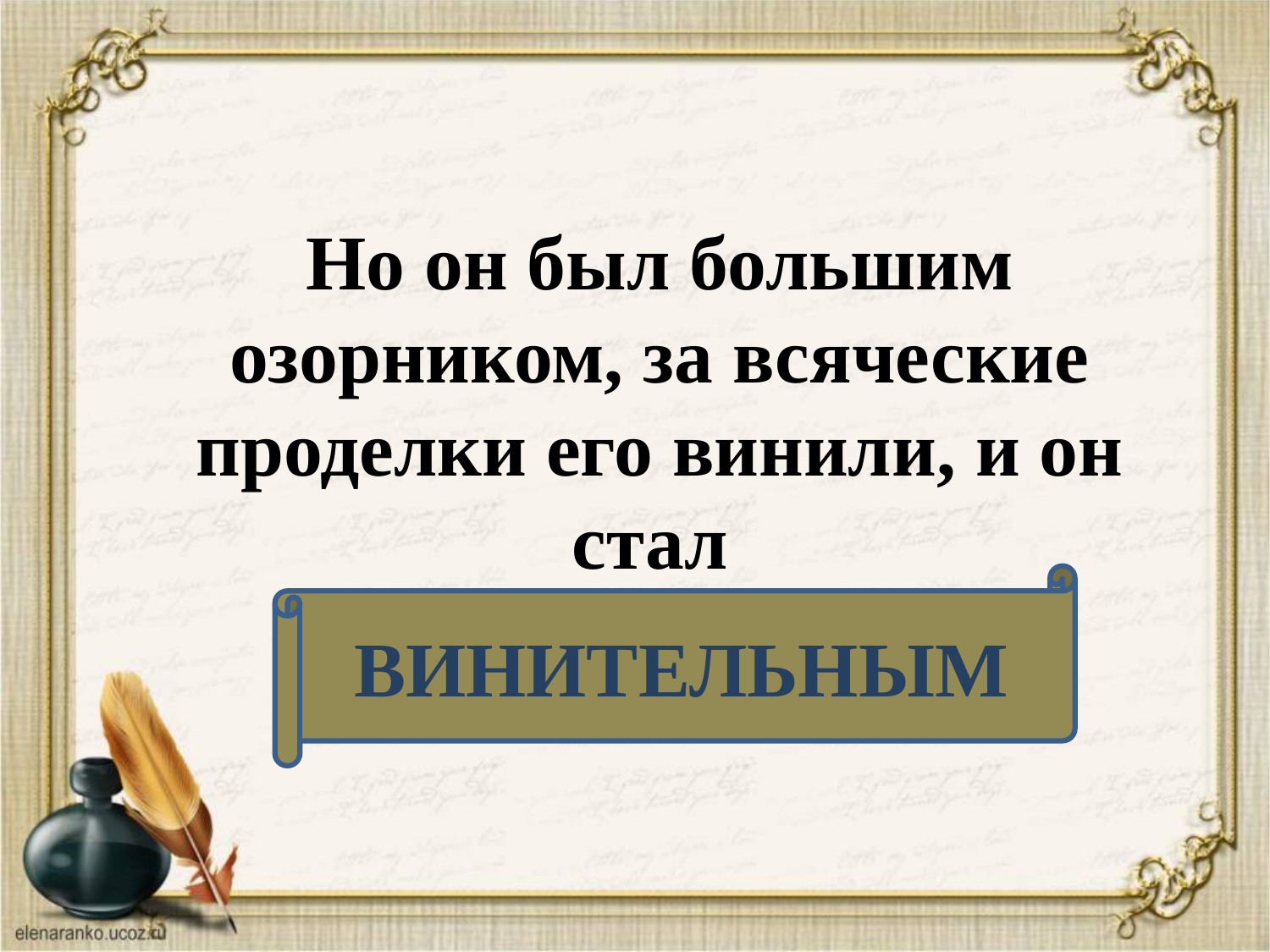

Но он был большим озорником, за всяческие проделки его винили, и он стал
ВИНИТЕЛЬНЫМ